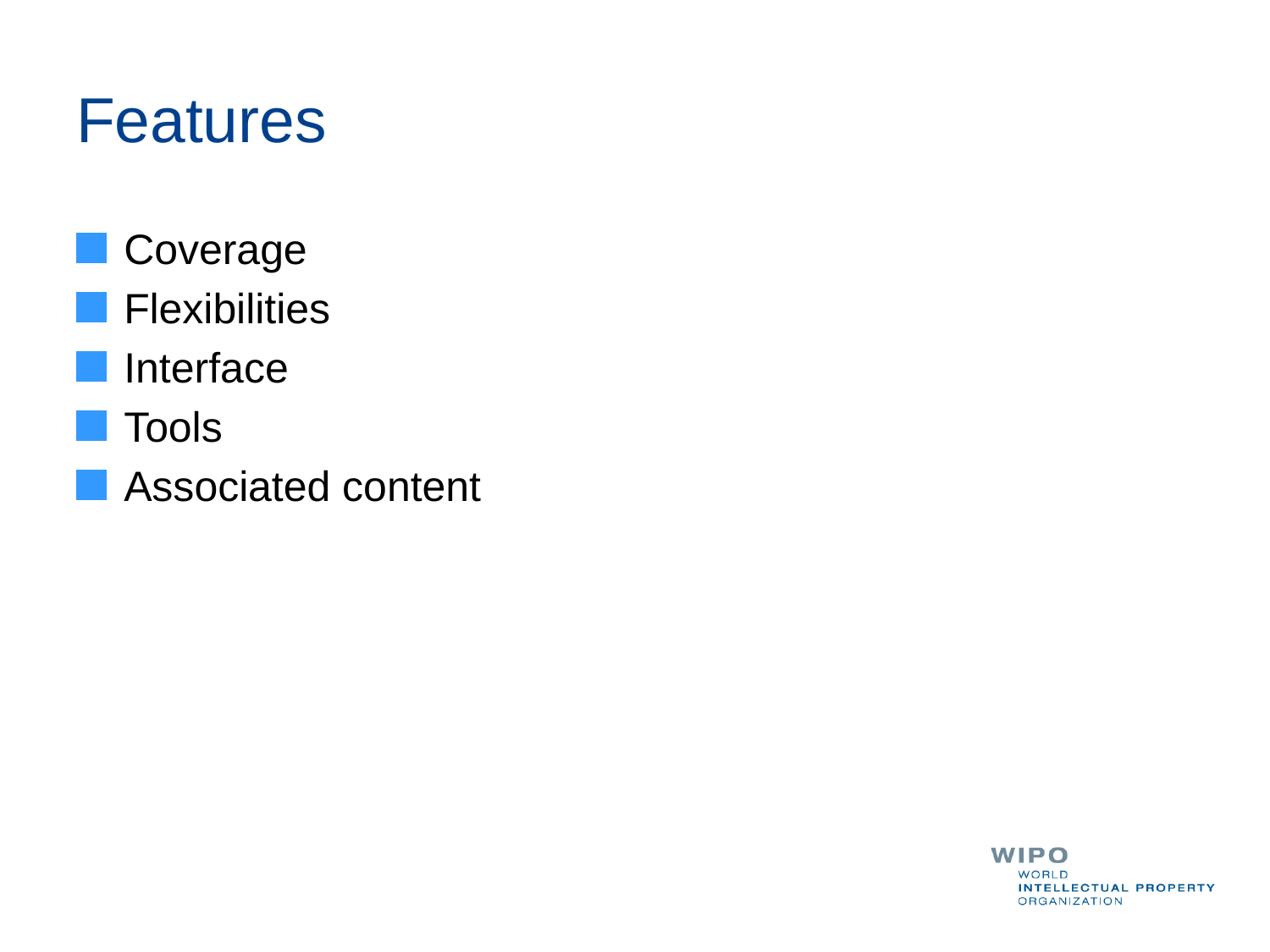

Features
Coverage
Flexibilities
Interface
Tools
Associated content